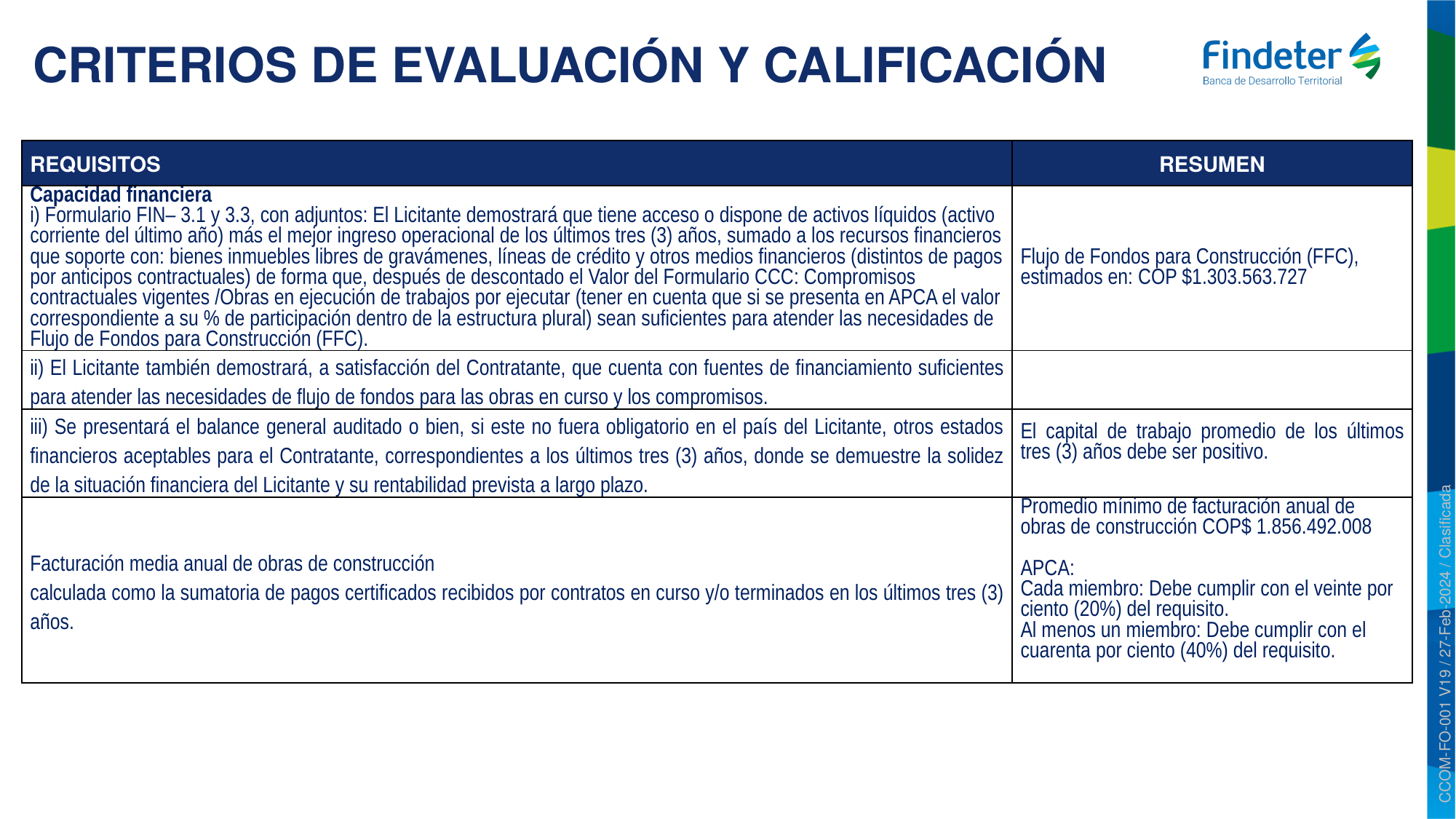

# CRITERIOS DE EVALUACIÓN Y CALIFICACIÓN
| REQUISITOS | RESUMEN |
| --- | --- |
| Capacidad financiera i) Formulario FIN– 3.1 y 3.3, con adjuntos: El Licitante demostrará que tiene acceso o dispone de activos líquidos (activo corriente del último año) más el mejor ingreso operacional de los últimos tres (3) años, sumado a los recursos financieros que soporte con: bienes inmuebles libres de gravámenes, líneas de crédito y otros medios financieros (distintos de pagos por anticipos contractuales) de forma que, después de descontado el Valor del Formulario CCC: Compromisos contractuales vigentes /Obras en ejecución de trabajos por ejecutar (tener en cuenta que si se presenta en APCA el valor correspondiente a su % de participación dentro de la estructura plural) sean suficientes para atender las necesidades de Flujo de Fondos para Construcción (FFC). | Flujo de Fondos para Construcción (FFC), estimados en: COP $1.303.563.727 |
| ii) El Licitante también demostrará, a satisfacción del Contratante, que cuenta con fuentes de financiamiento suficientes para atender las necesidades de flujo de fondos para las obras en curso y los compromisos. |  |
| iii) Se presentará el balance general auditado o bien, si este no fuera obligatorio en el país del Licitante, otros estados financieros aceptables para el Contratante, correspondientes a los últimos tres (3) años, donde se demuestre la solidez de la situación financiera del Licitante y su rentabilidad prevista a largo plazo. | El capital de trabajo promedio de los últimos tres (3) años debe ser positivo. |
| Facturación media anual de obras de construcción calculada como la sumatoria de pagos certificados recibidos por contratos en curso y/o terminados en los últimos tres (3) años. | Promedio mínimo de facturación anual de obras de construcción COP$ 1.856.492.008 APCA: Cada miembro: Debe cumplir con el veinte por ciento (20%) del requisito. Al menos un miembro: Debe cumplir con el cuarenta por ciento (40%) del requisito. |
CCOM-FO-001 V19 / 27-Feb-2024 / Clasificada